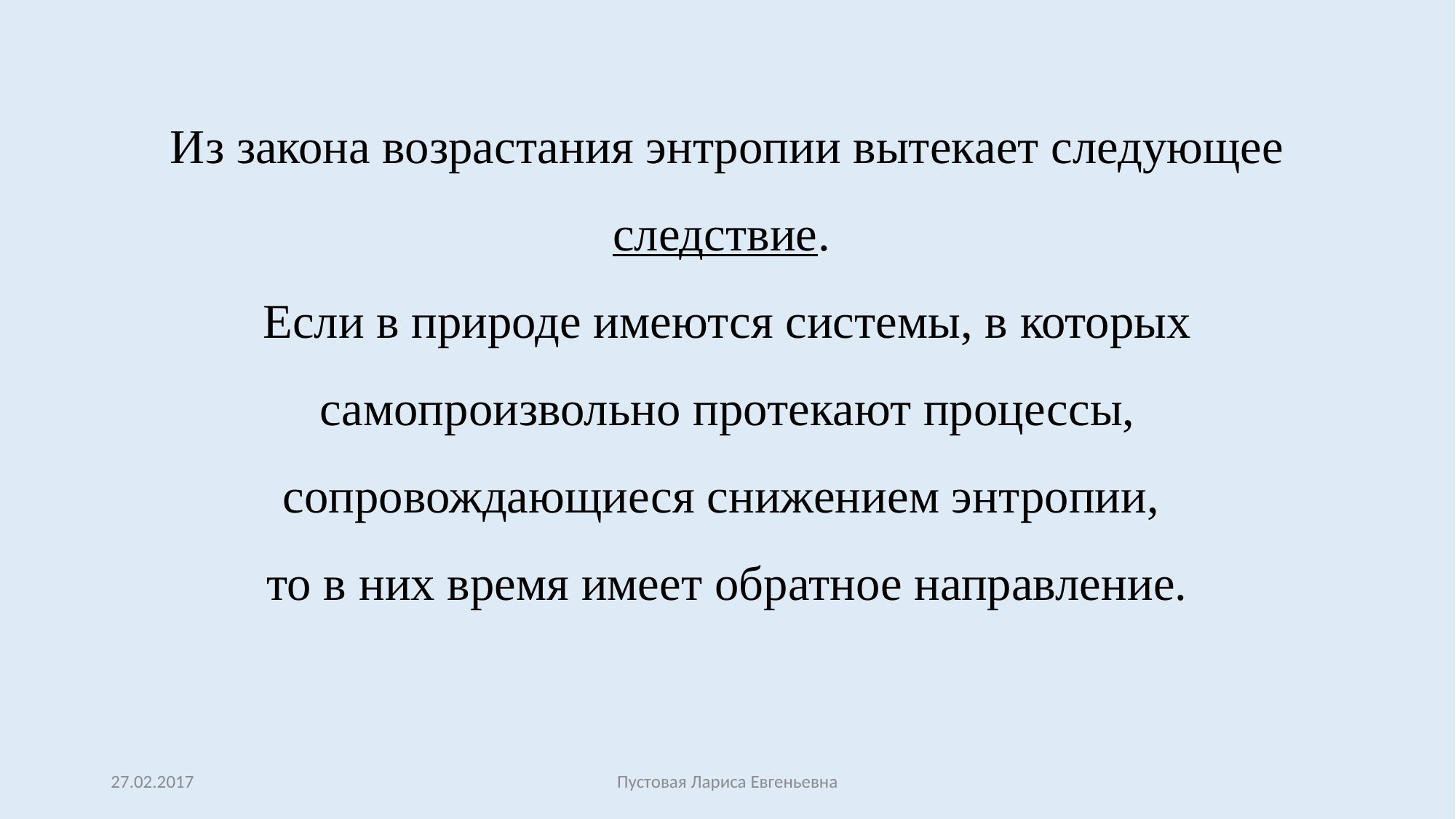

# Из закона возрастания энтропии вытекает следующее следствие. Если в природе имеются системы, в которых самопроизвольно протекают процессы, сопровождающиеся снижением энтропии, то в них время имеет обратное направление.
27.02.2017
Пустовая Лариса Евгеньевна